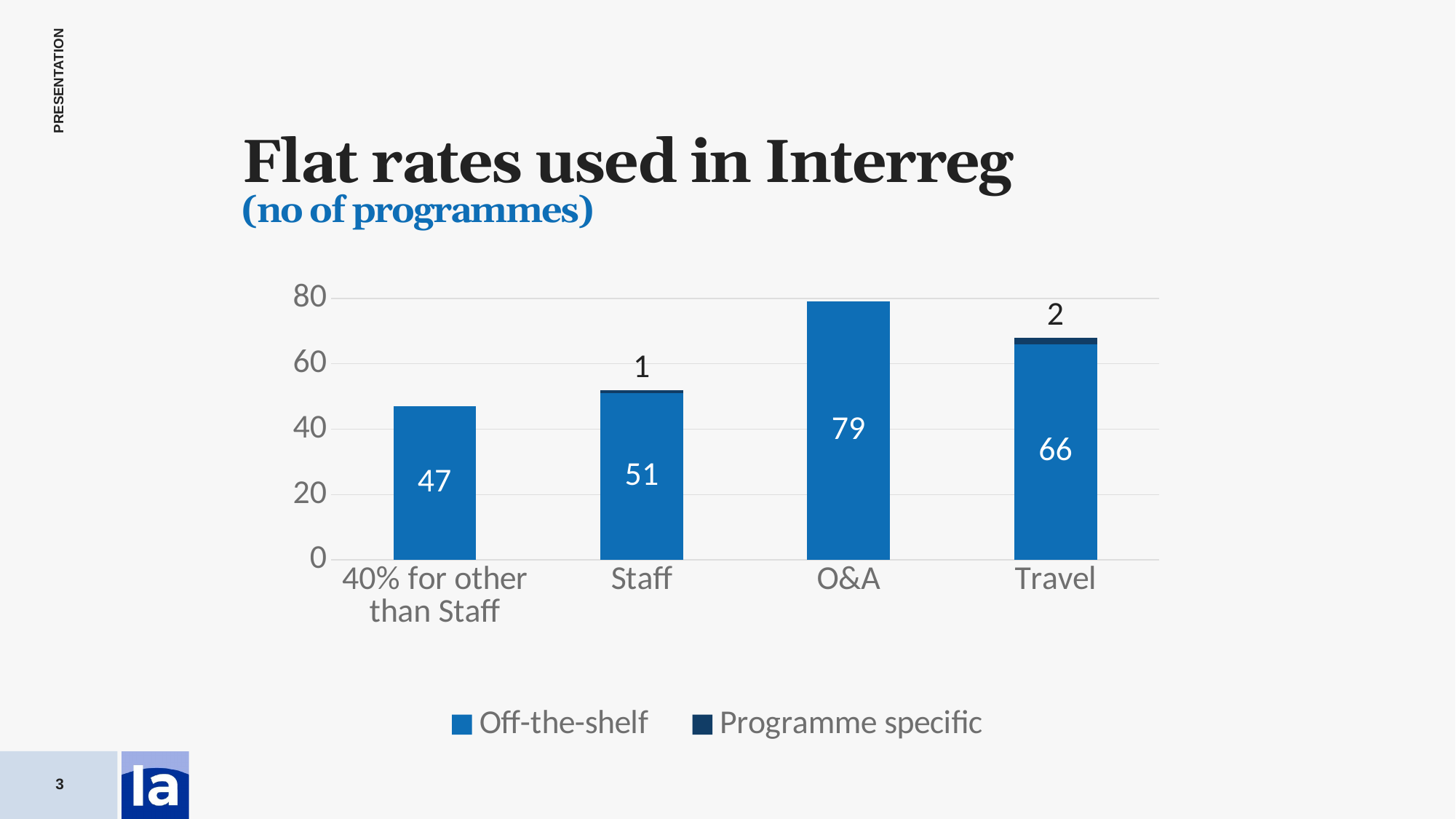

# Flat rates used in Interreg (no of programmes)

### Chart

| Category | Off-the-shelf | Programme specific |
|---|---|---|
| 40% for other than Staff | 47.0 | None |
| Staff | 51.0 | 1.0 |
| O&A | 79.0 | None |
| Travel | 66.0 | 2.0 |